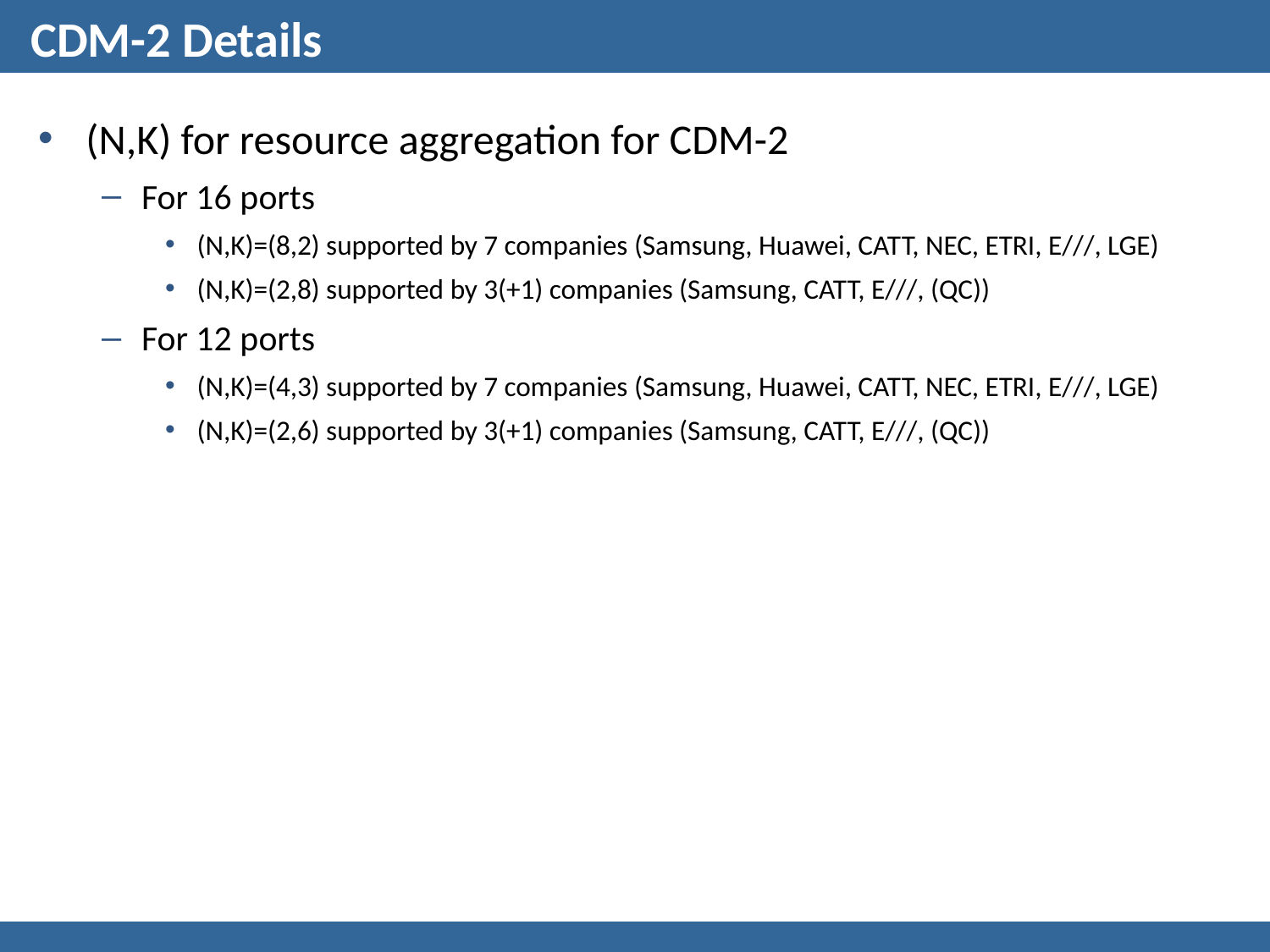

# CDM-2 Details
(N,K) for resource aggregation for CDM-2
For 16 ports
(N,K)=(8,2) supported by 7 companies (Samsung, Huawei, CATT, NEC, ETRI, E///, LGE)
(N,K)=(2,8) supported by 3(+1) companies (Samsung, CATT, E///, (QC))
For 12 ports
(N,K)=(4,3) supported by 7 companies (Samsung, Huawei, CATT, NEC, ETRI, E///, LGE)
(N,K)=(2,6) supported by 3(+1) companies (Samsung, CATT, E///, (QC))